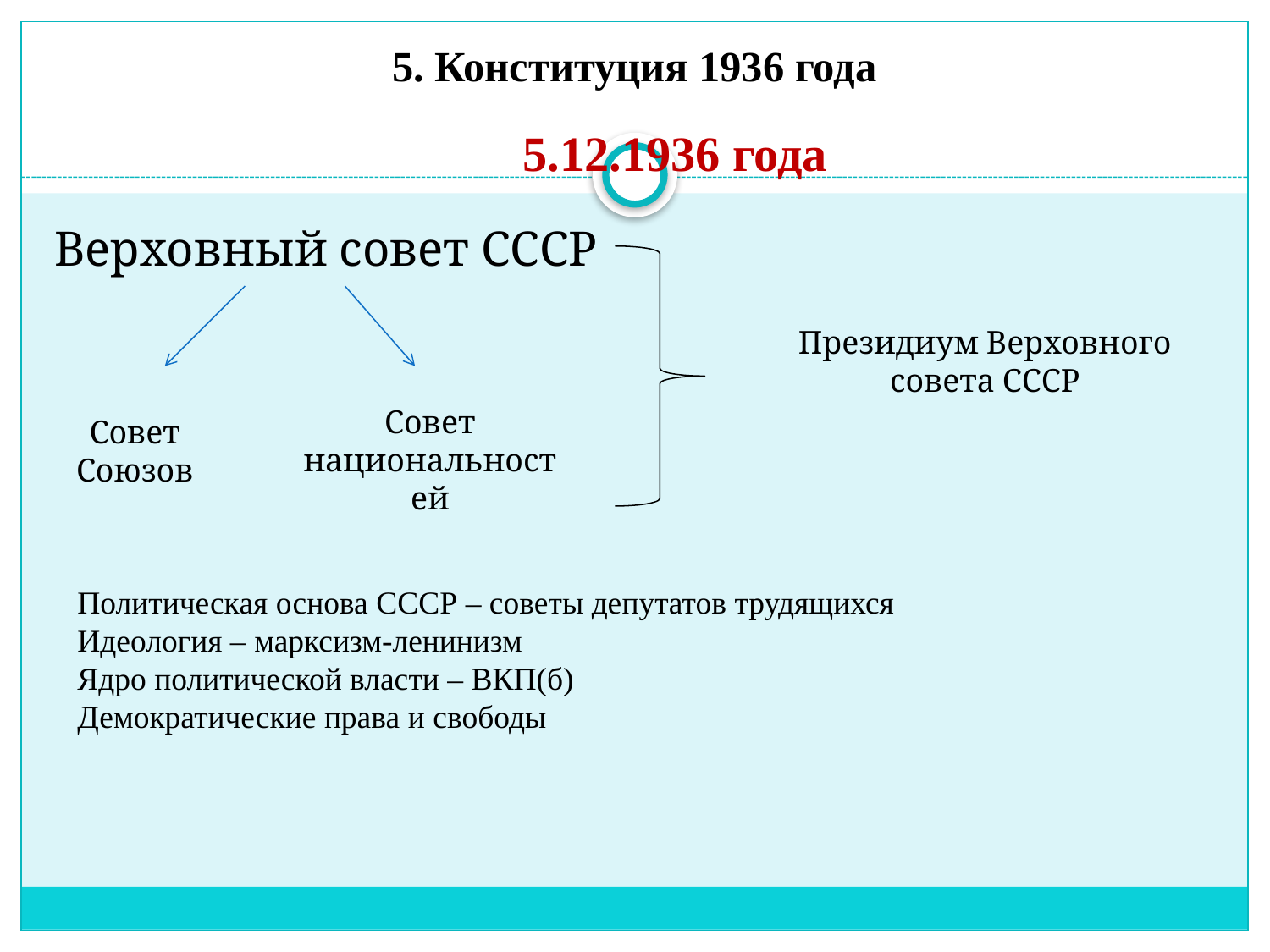

# 5. Конституция 1936 года
5.12.1936 года
Верховный совет СССР

Президиум Верховного совета СССР
Совет национальностей
Совет Союзов
Политическая основа СССР – советы депутатов трудящихся
Идеология – марксизм-ленинизм
Ядро политической власти – ВКП(б)
Демократические права и свободы